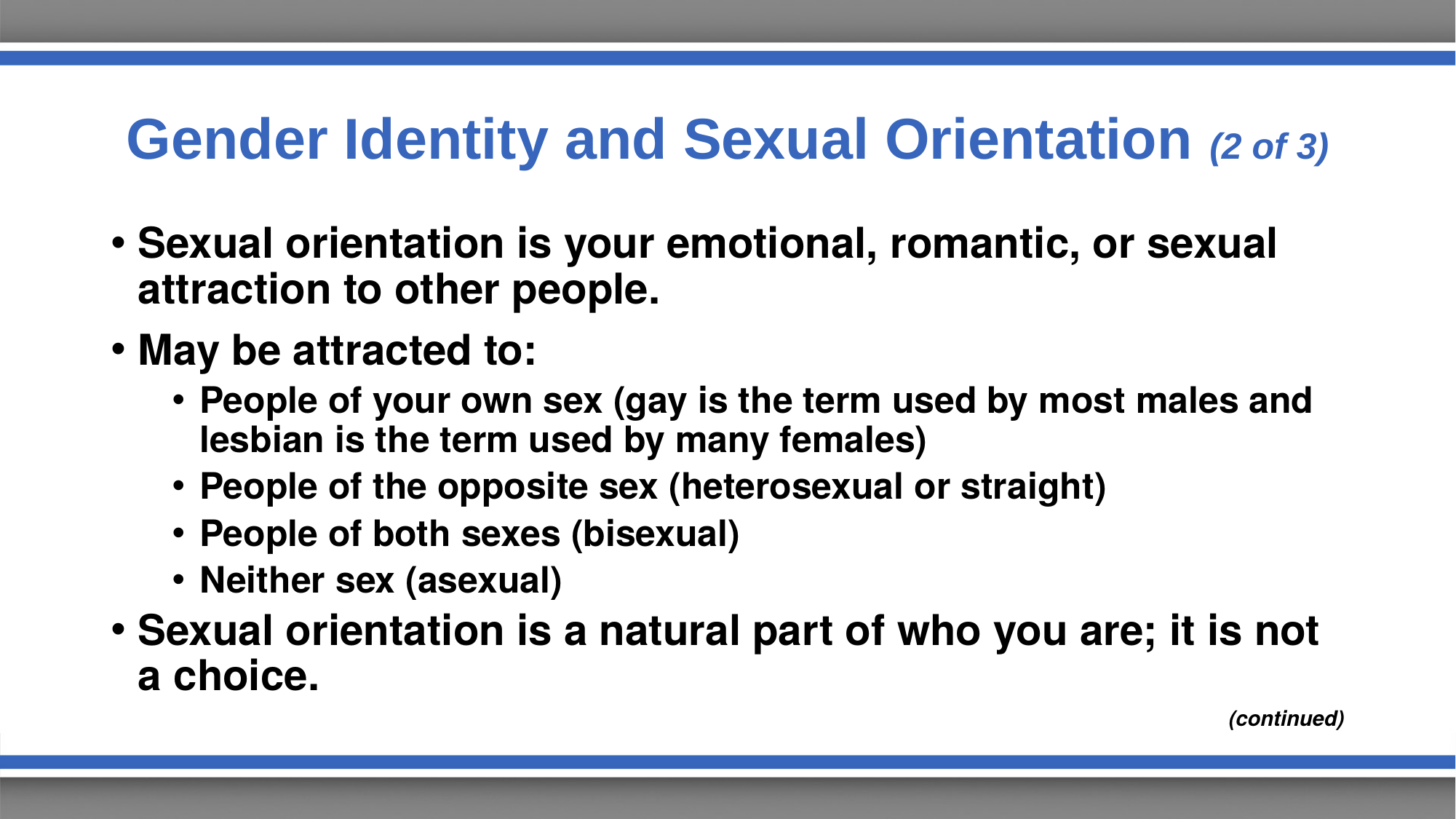

# Gender Identity and Sexual Orientation (2 of 3)
Sexual orientation is your emotional, romantic, or sexual attraction to other people.
May be attracted to:
People of your own sex (gay is the term used by most males and lesbian is the term used by many females)
People of the opposite sex (heterosexual or straight)
People of both sexes (bisexual)
Neither sex (asexual)
Sexual orientation is a natural part of who you are; it is not a choice.
(continued)